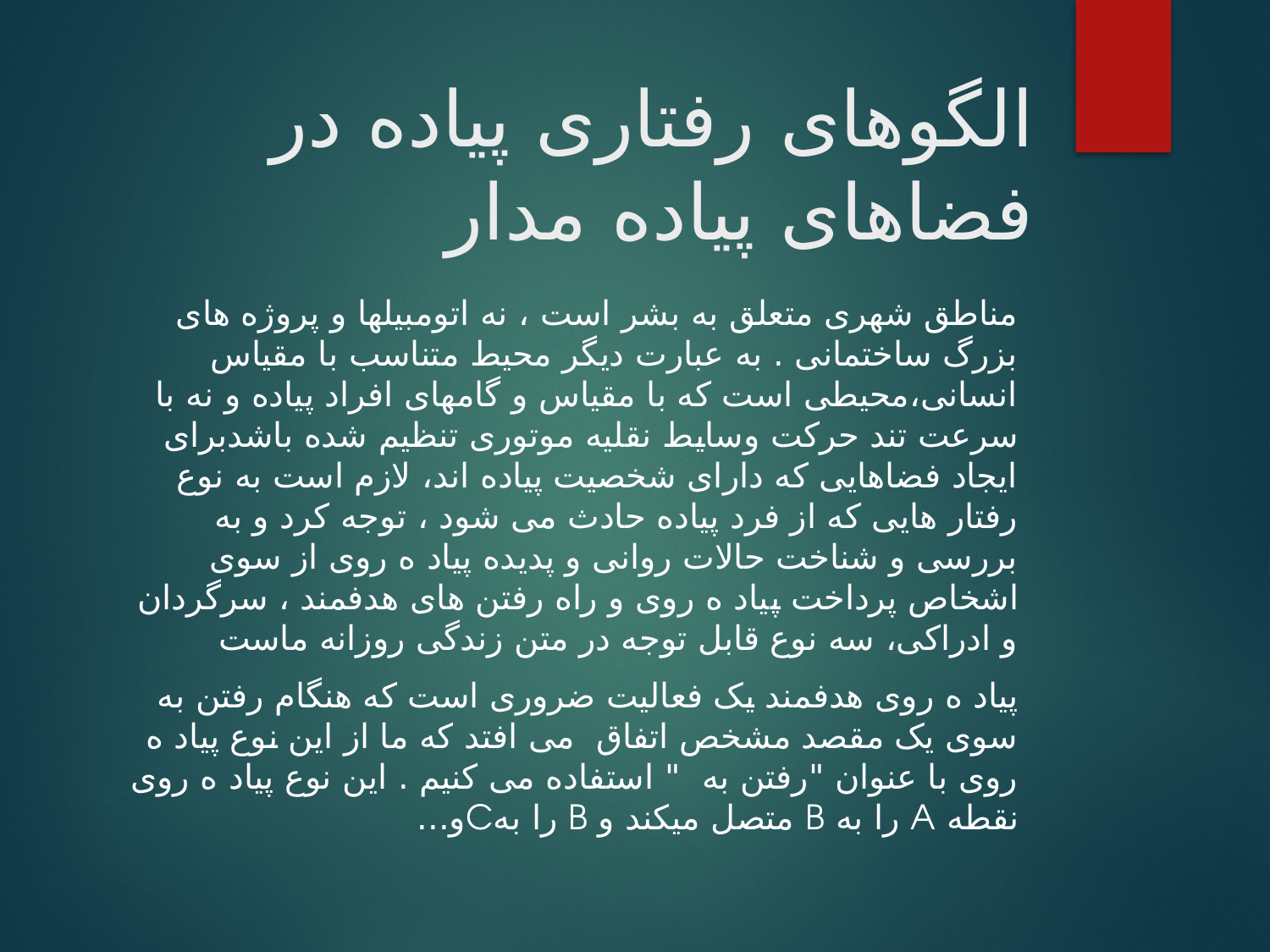

# الگوهای رفتاری پیاده در فضاهای پیاده مدار
مناطق شهری متعلق به بشر است ، نه اتومبیلها و پروژه های بزرگ ساختمانی . به عبارت دیگر محیط متناسب با مقیاس انسانی،محیطی است که با مقیاس و گامهای افراد پیاده و نه با سرعت تند حرکت وسایط نقلیه موتوری تنظیم شده باشدبرای ایجاد فضاهایی که دارای شخصیت پیاده اند، لازم است به نوع رفتار هایی که از فرد پیاده حادث می شود ، توجه کرد و به بررسی و شناخت حالات روانی و پدیده پیاد ه روی از سوی اشخاص پرداخت پیاد ه روی و راه رفتن های هدفمند ، سرگردان و ادراکی، سه نوع قابل توجه در متن زندگی روزانه ماست
پیاد ه روی هدفمند یک فعالیت ضروری است که هنگام رفتن به سوی یک مقصد مشخص اتفاق  می افتد که ما از این نوع پیاد ه روی با عنوان "رفتن به  " استفاده می کنیم . این نوع پیاد ه روی نقطه A را به B متصل میکند و B را بهCو...